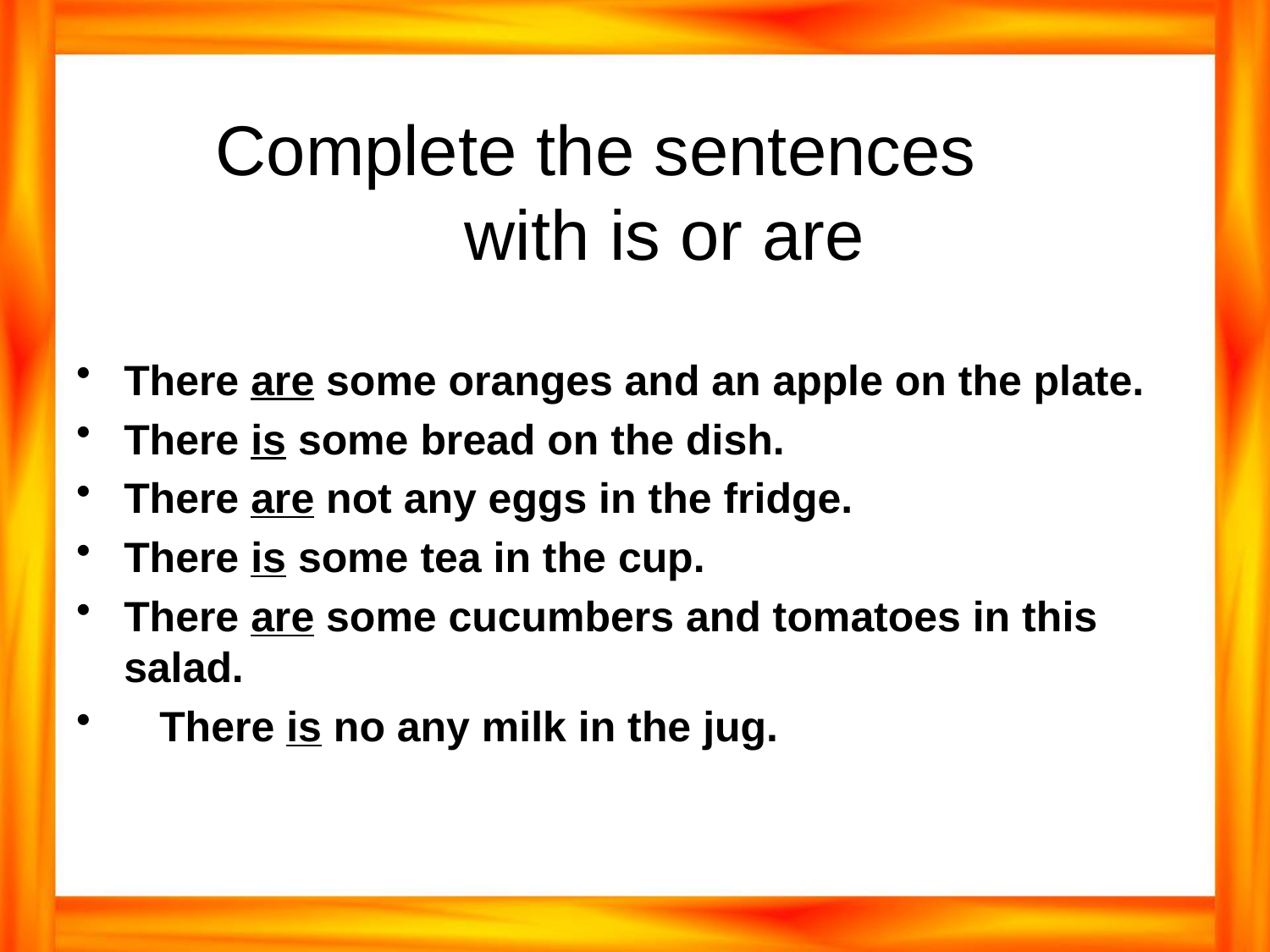

#
Complete the sentences        with is or are

There are some oranges and an apple on the plate.
There is some bread on the dish.
There are not any eggs in the fridge.
There is some tea in the cup.
There are some cucumbers and tomatoes in this salad.
   There is no any milk in the jug.